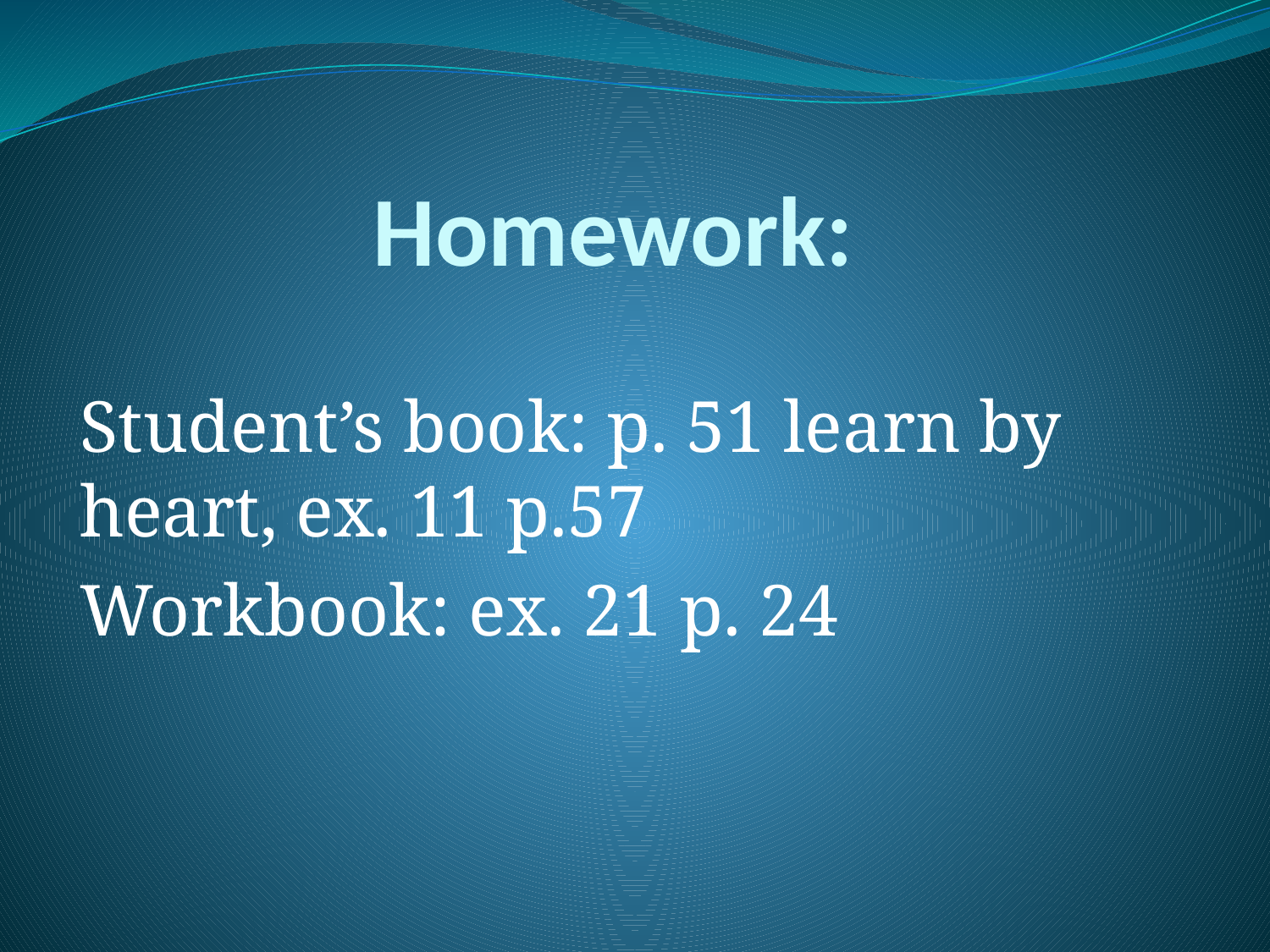

# Homework:
Student’s book: p. 51 learn by heart, ex. 11 p.57
Workbook: ex. 21 p. 24